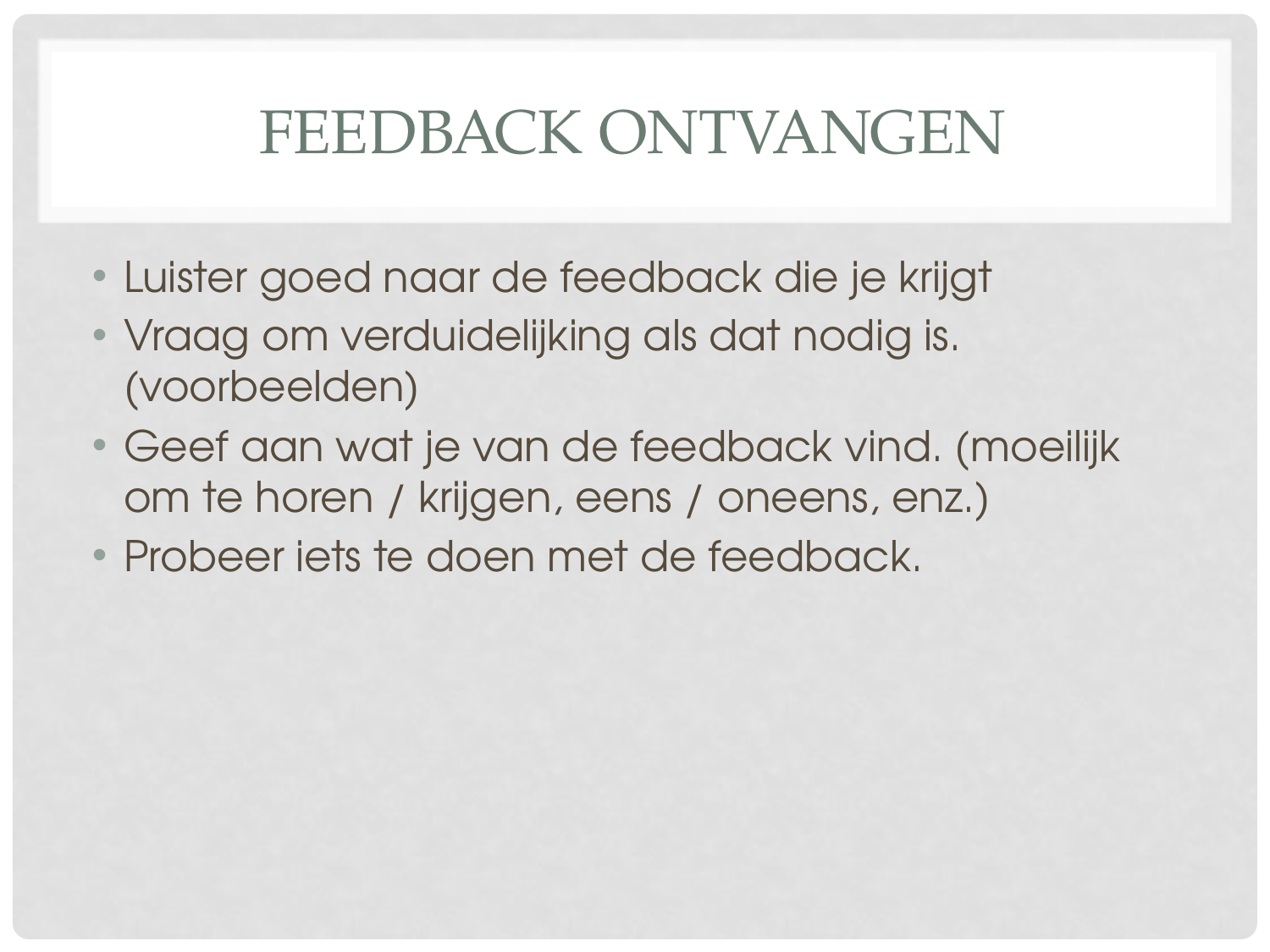

# Feedback ontvangen
Luister goed naar de feedback die je krijgt
Vraag om verduidelijking als dat nodig is. (voorbeelden)
Geef aan wat je van de feedback vind. (moeilijk om te horen / krijgen, eens / oneens, enz.)
Probeer iets te doen met de feedback.